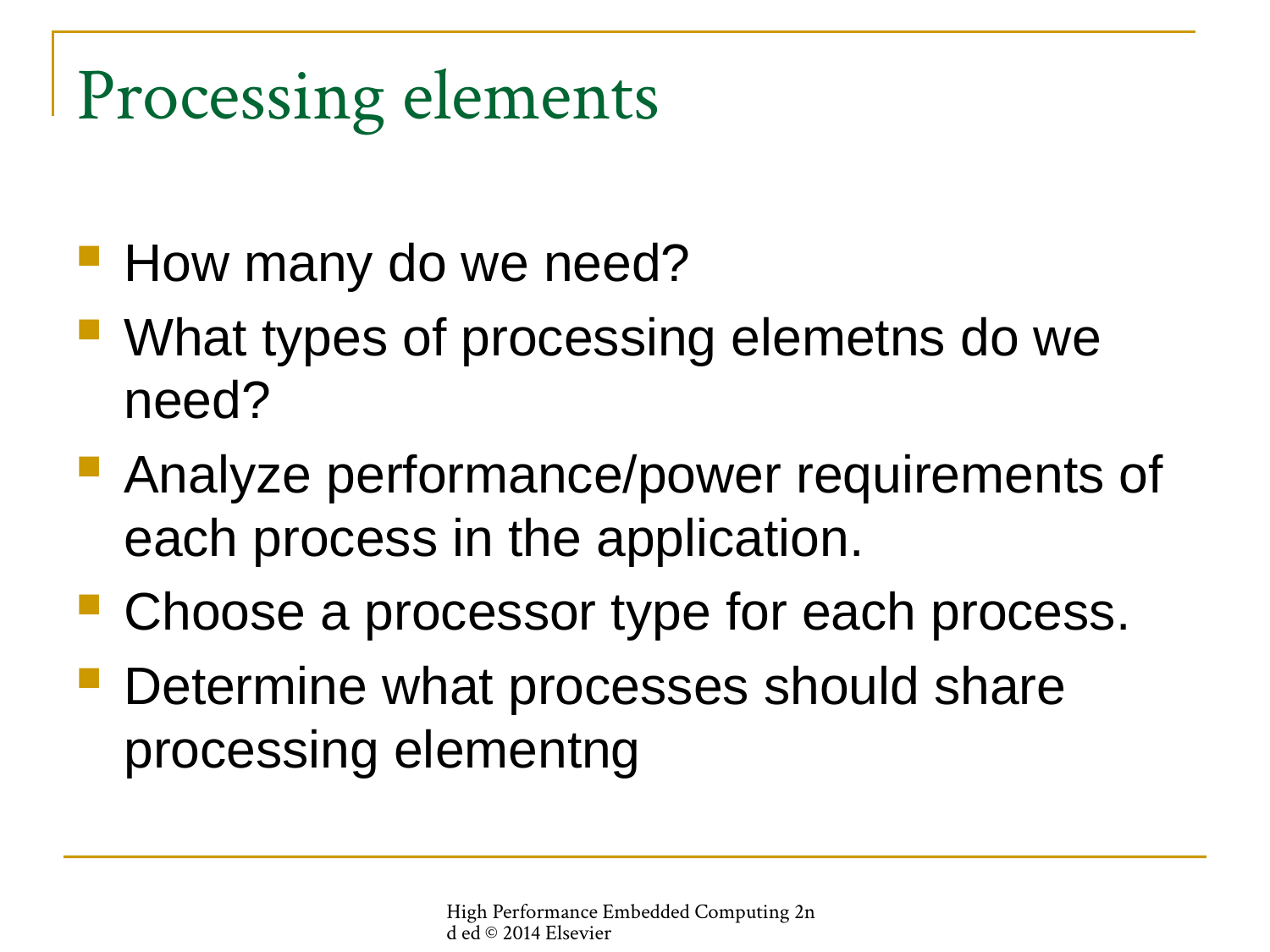

# Processing elements
How many do we need?
What types of processing elemetns do we need?
Analyze performance/power requirements of each process in the application.
Choose a processor type for each process.
Determine what processes should share processing elementng
High Performance Embedded Computing 2nd ed © 2014 Elsevier